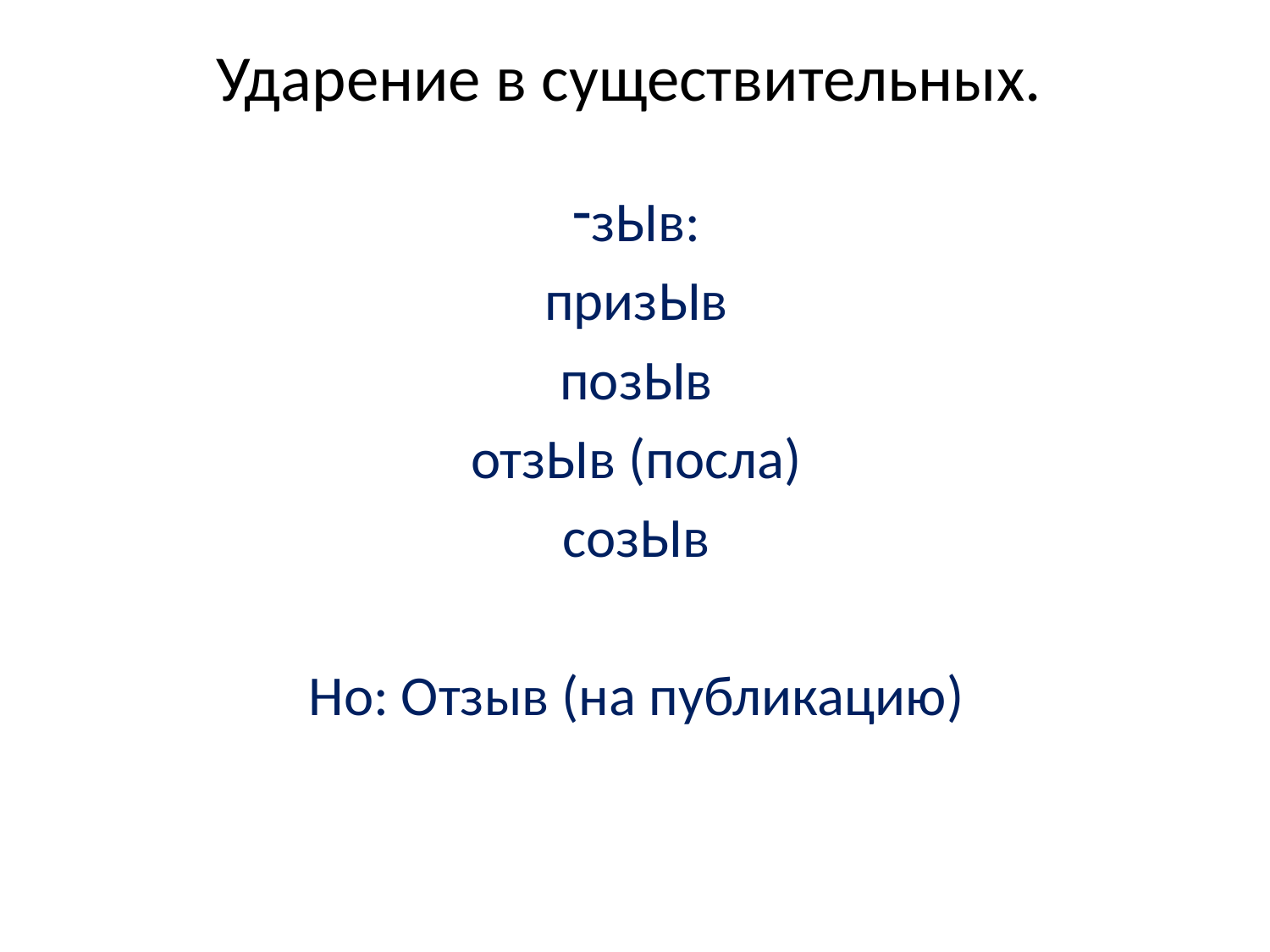

# Ударение в существительных.
зЫв:
призЫв
позЫв
отзЫв (посла)
созЫв

Но: Отзыв (на публикацию)